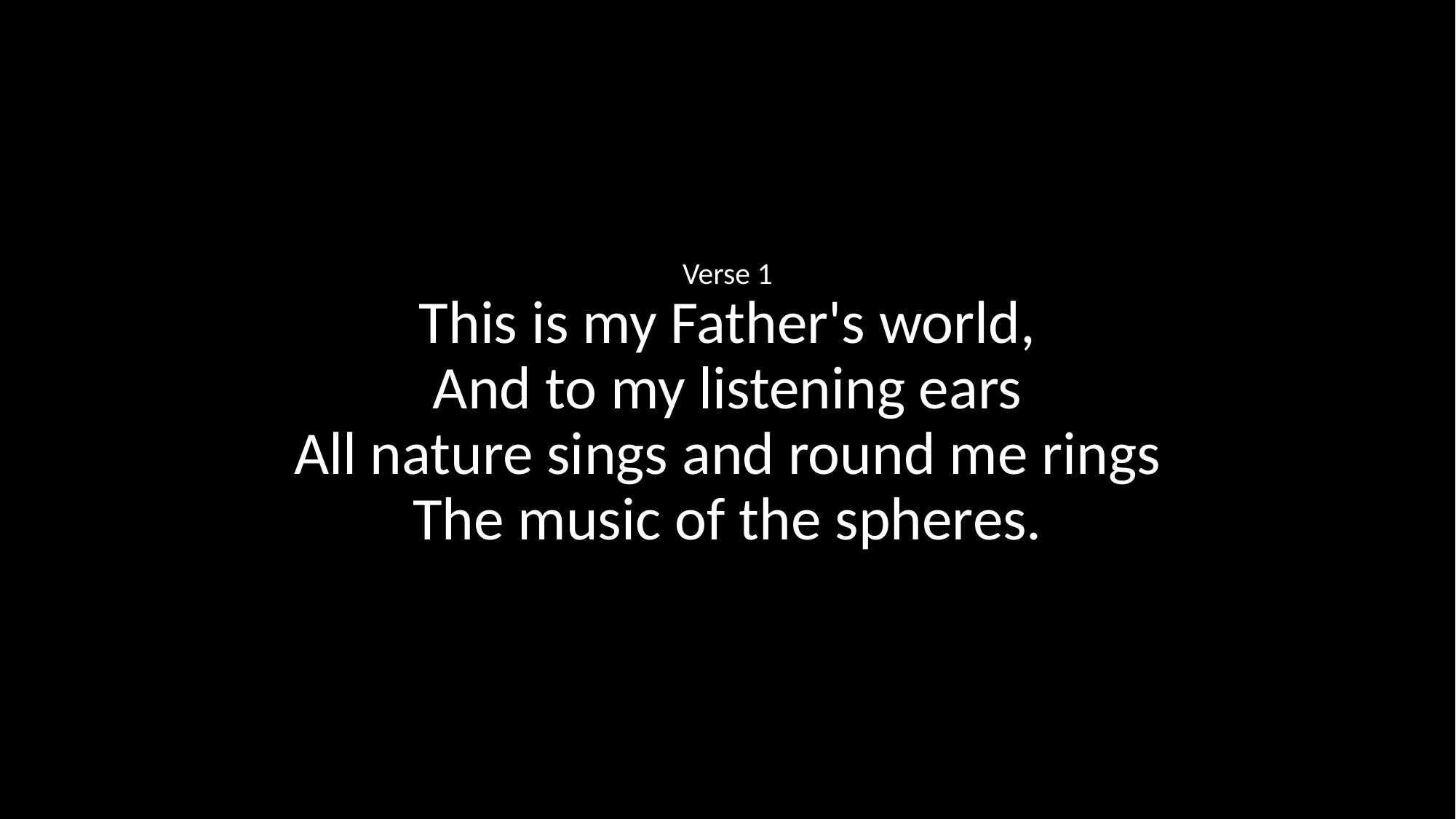

Verse 1
This is my Father's world,
And to my listening ears
All nature sings and round me rings
The music of the spheres.